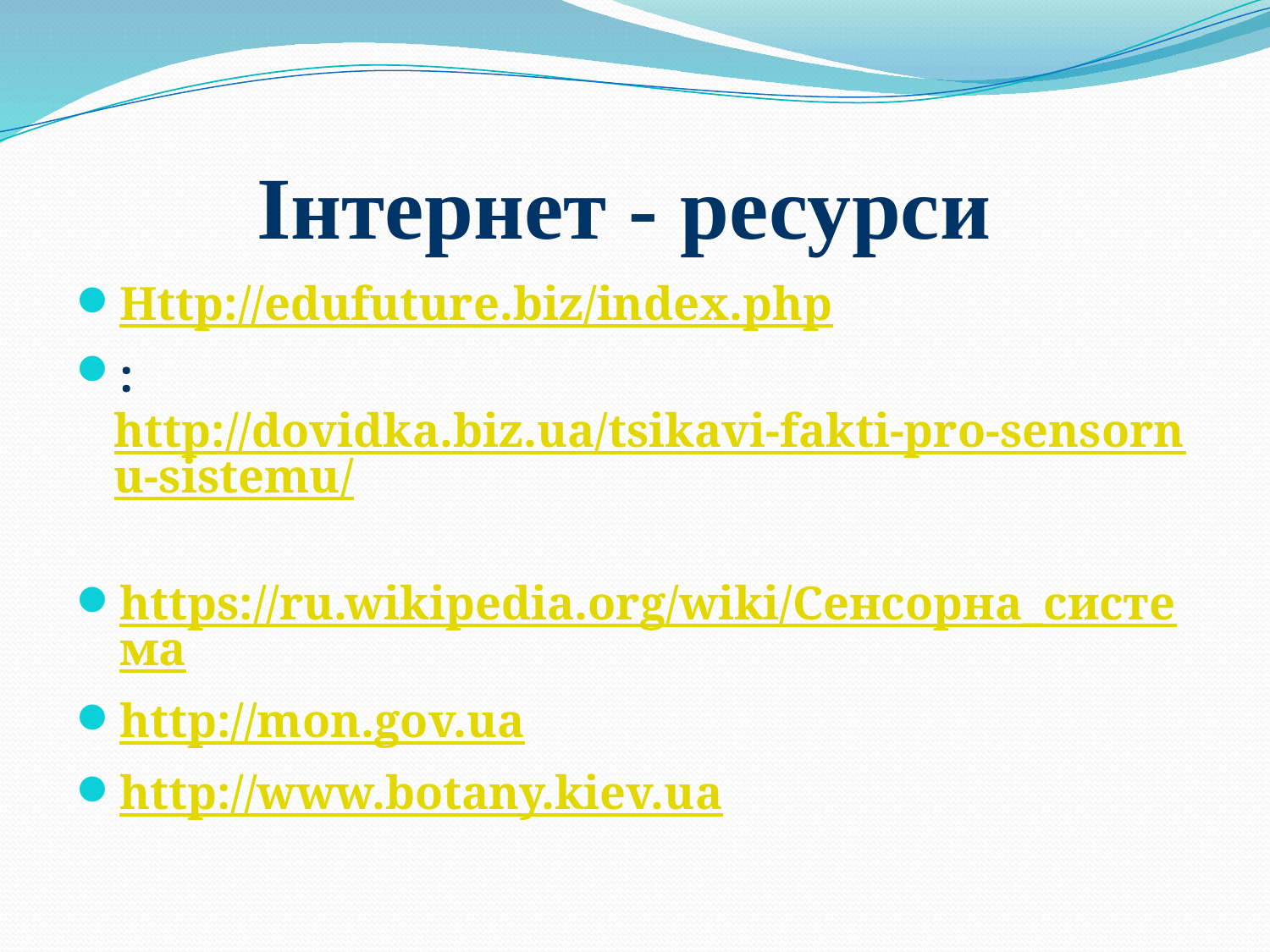

# Інтернет - ресурси
Http://edufuture.biz/index.php
: http://dovidka.biz.ua/tsikavi-fakti-pro-sensornu-sistemu/
https://ru.wikipedia.org/wiki/Сенсорна_система
http://mon.gov.ua
http://www.botany.kiev.ua